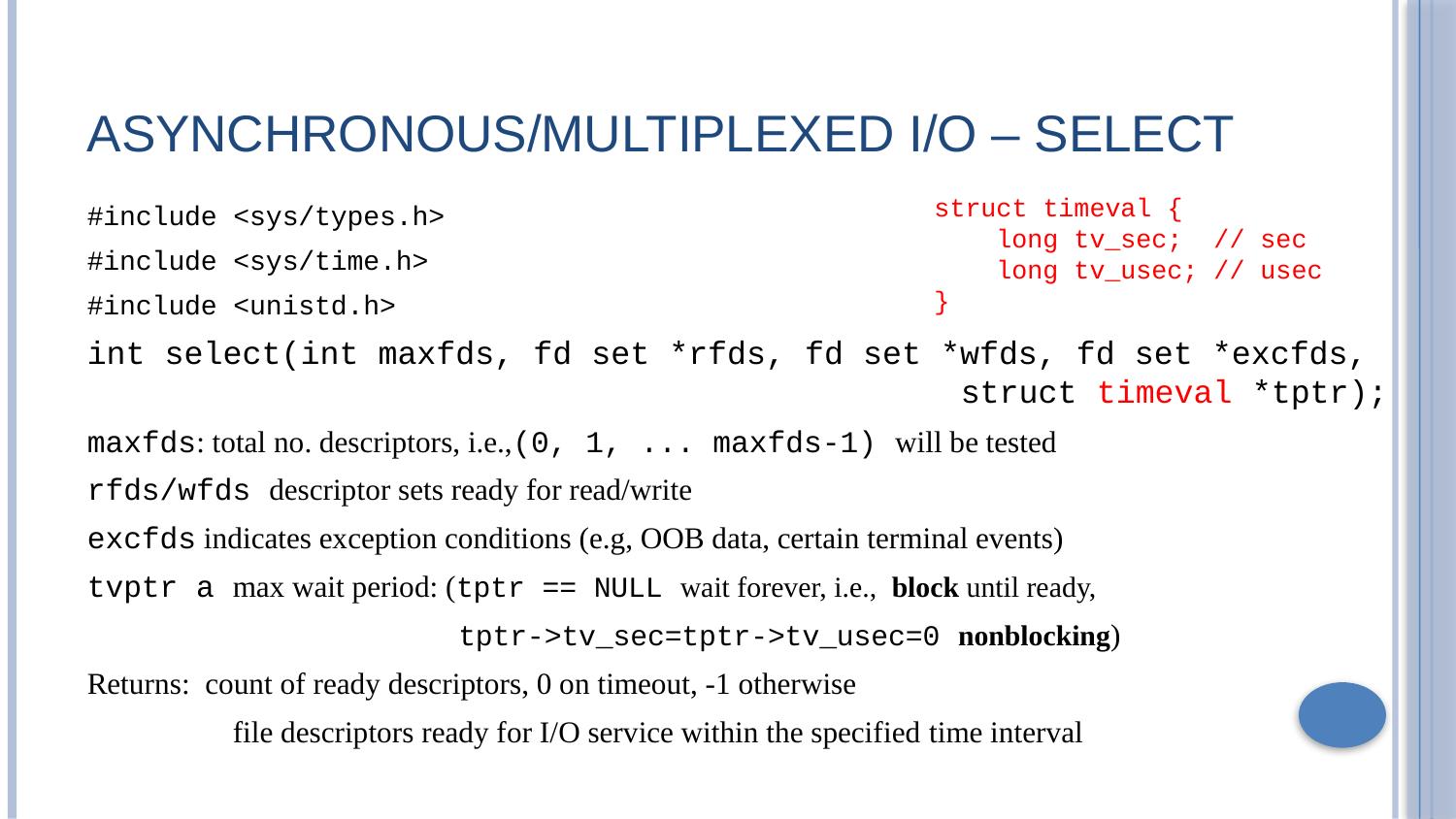

# Asynchronous/Multiplexed I/O – Select
#include <sys/types.h>
#include <sys/time.h>
#include <unistd.h>
int select(int maxfds, fd set *rfds, fd set *wfds, fd set *excfds, 							struct timeval *tptr);
maxfds: total no. descriptors, i.e.,(0, 1, ... maxfds-1) will be tested
rfds/wfds descriptor sets ready for read/write
excfds indicates exception conditions (e.g, OOB data, certain terminal events)
tvptr a max wait period: (tptr == NULL wait forever, i.e.,  block until ready,
 		           tptr->tv_sec=tptr->tv_usec=0 nonblocking)
Returns:  count of ready descriptors, 0 on timeout, -1 otherwise
	file descriptors ready for I/O service within the specified time interval
struct timeval {
    long tv_sec;  // sec
    long tv_usec; // usec
}